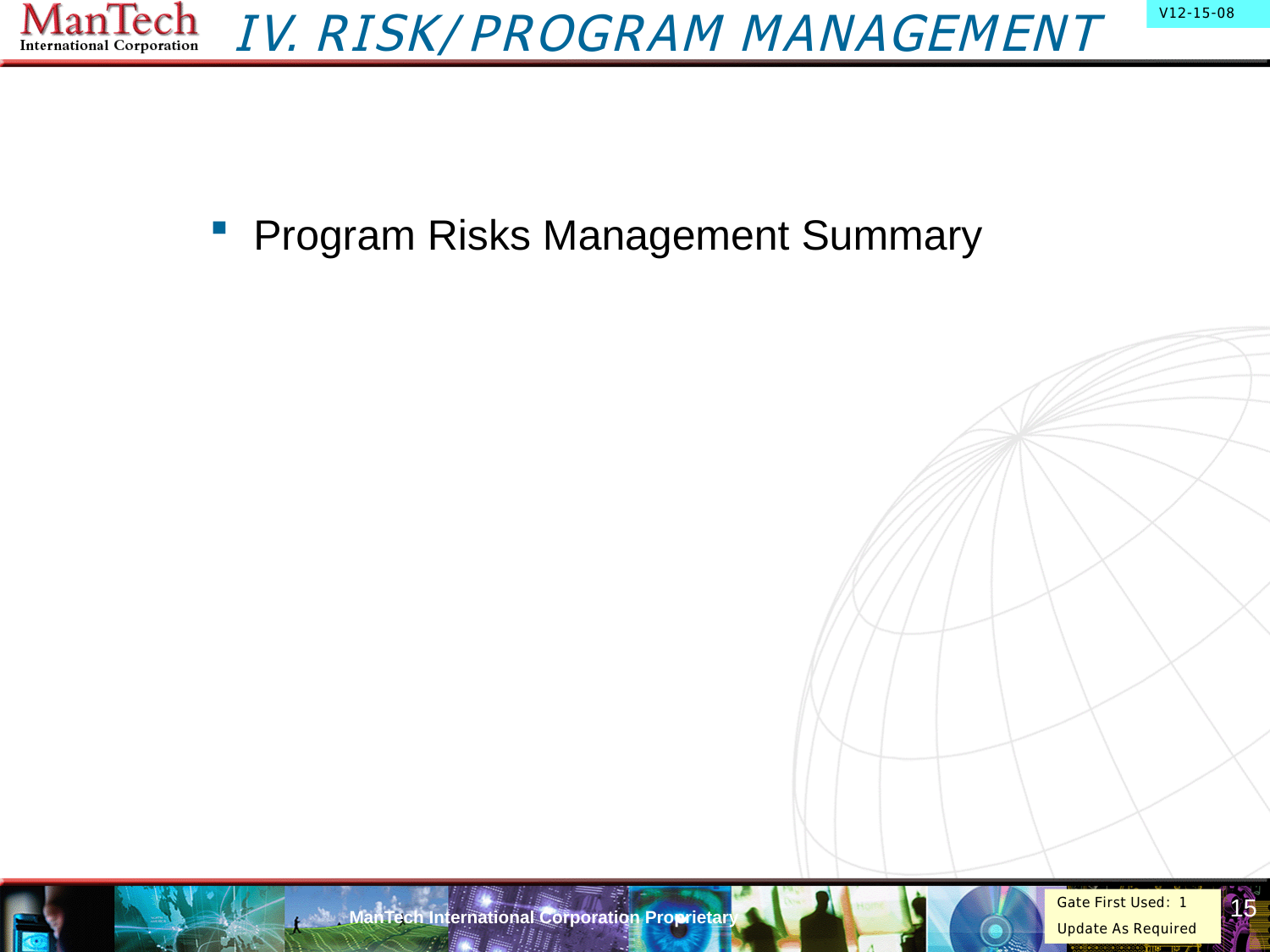

IV. RISK/PROGRAM MANAGEMENT

 Program Risks Management Summary

15
Gate First Used:  1
Update As Required